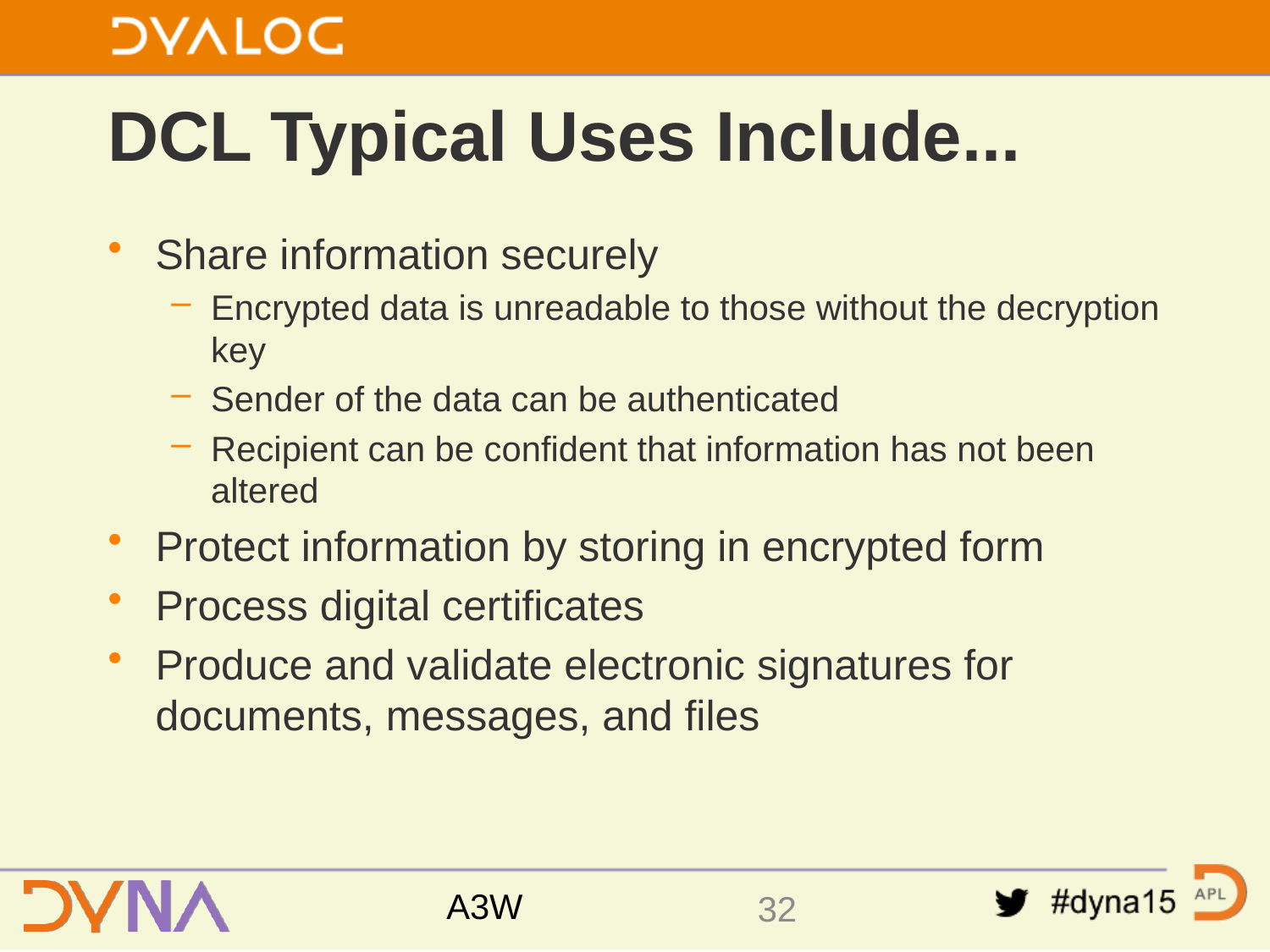

# DCL Typical Uses Include...
Share information securely
Encrypted data is unreadable to those without the decryption key
Sender of the data can be authenticated
Recipient can be confident that information has not been altered
Protect information by storing in encrypted form
Process digital certificates
Produce and validate electronic signatures for documents, messages, and files
32
A3W